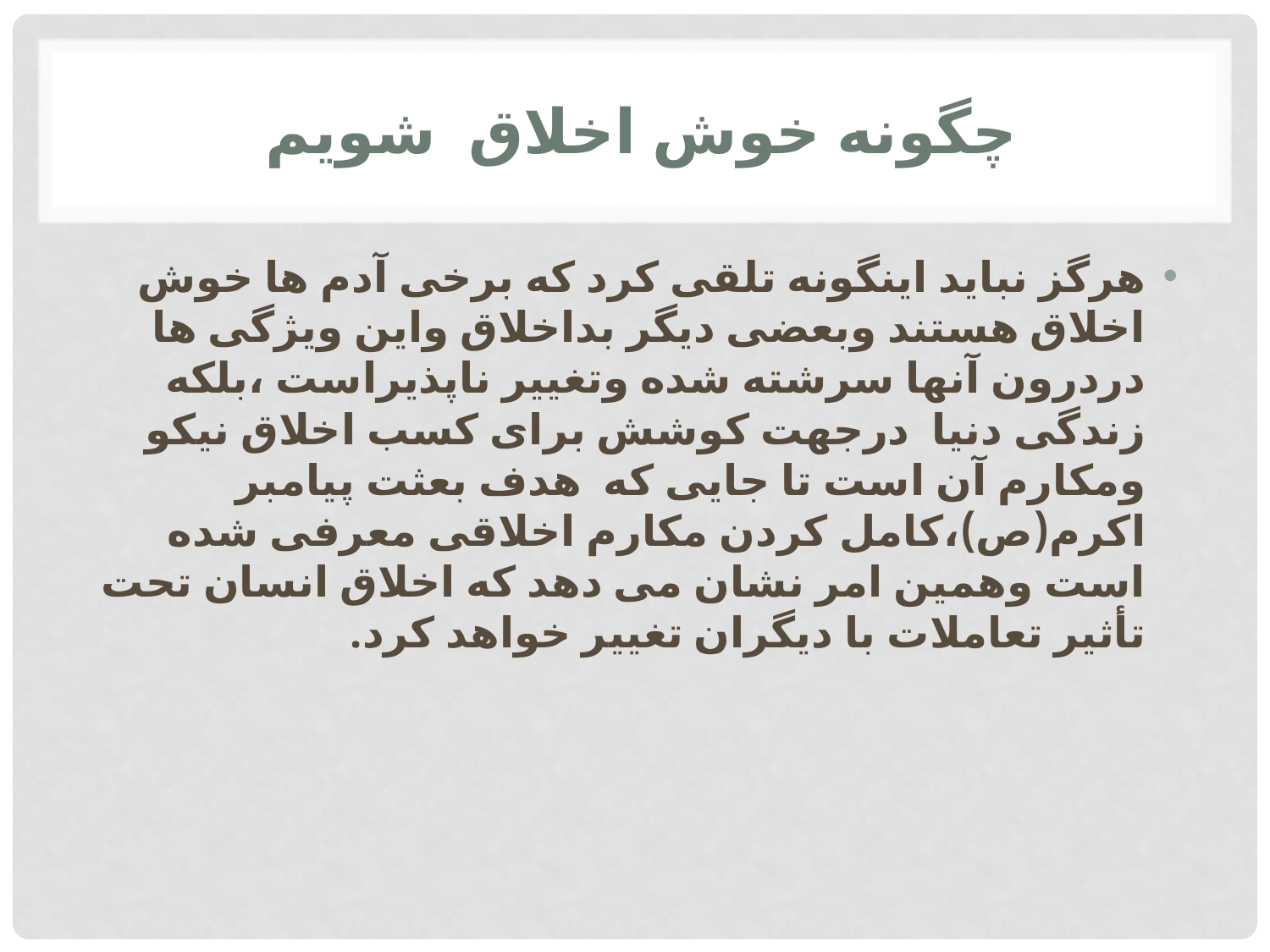

# چگونه خوش اخلاق  شویم
هرگز نباید اینگونه تلقی کرد که برخی آدم ها خوش اخلاق هستند وبعضی دیگر بداخلاق واین ویژگی ها دردرون آنها سرشته شده وتغییر ناپذیراست ،بلکه زندگی دنیا  درجهت کوشش برای کسب اخلاق نیکو ومکارم آن است تا جایی که  هدف بعثت پیامبر اکرم(ص)،کامل کردن مکارم اخلاقی معرفی شده است وهمین امر نشان می دهد که اخلاق انسان تحت تأثیر تعاملات با دیگران تغییر خواهد کرد.